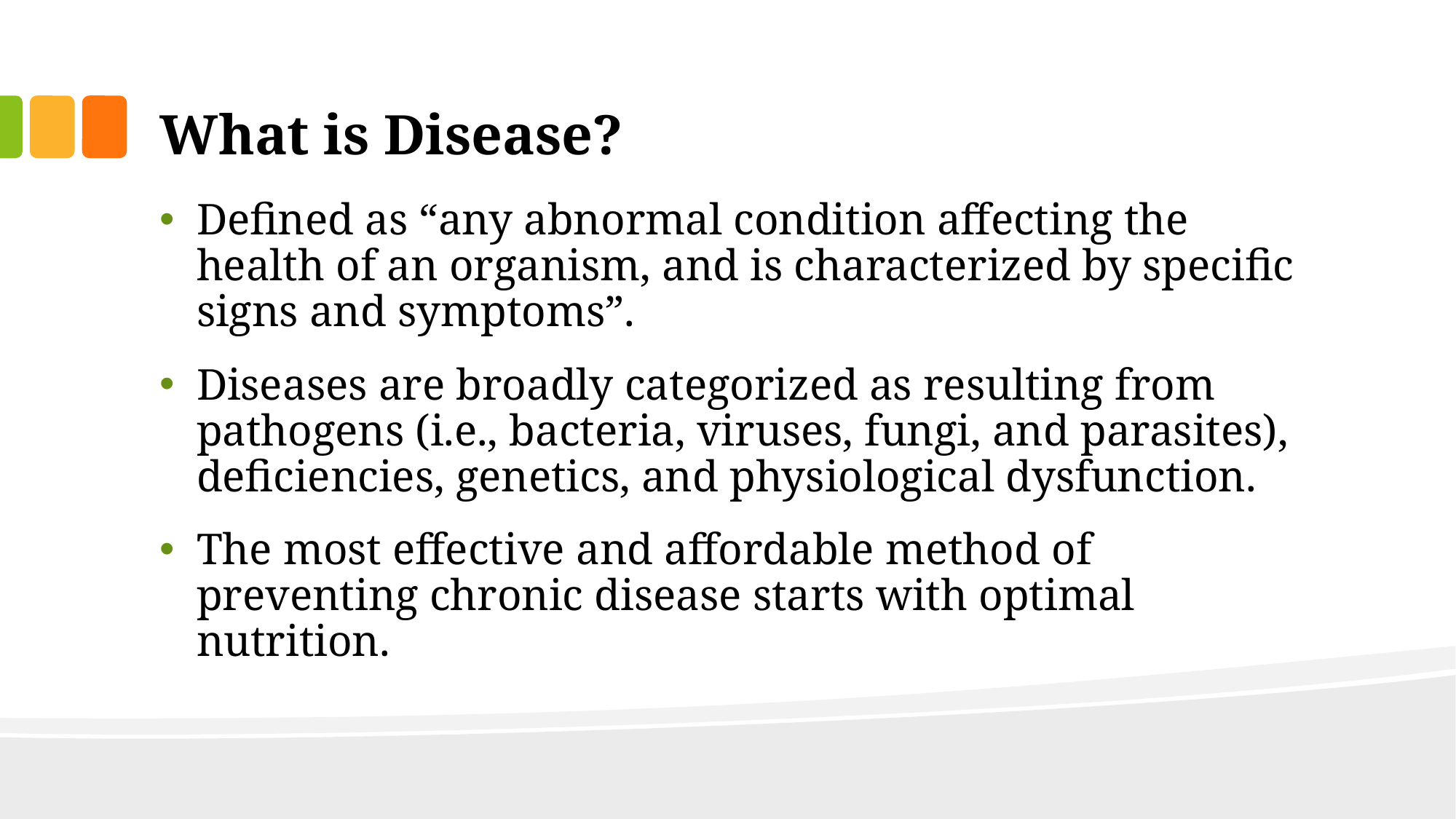

# What is Disease?
Defined as “any abnormal condition affecting the health of an organism, and is characterized by specific signs and symptoms”.
Diseases are broadly categorized as resulting from pathogens (i.e., bacteria, viruses, fungi, and parasites), deficiencies, genetics, and physiological dysfunction.
The most effective and affordable method of preventing chronic disease starts with optimal nutrition.